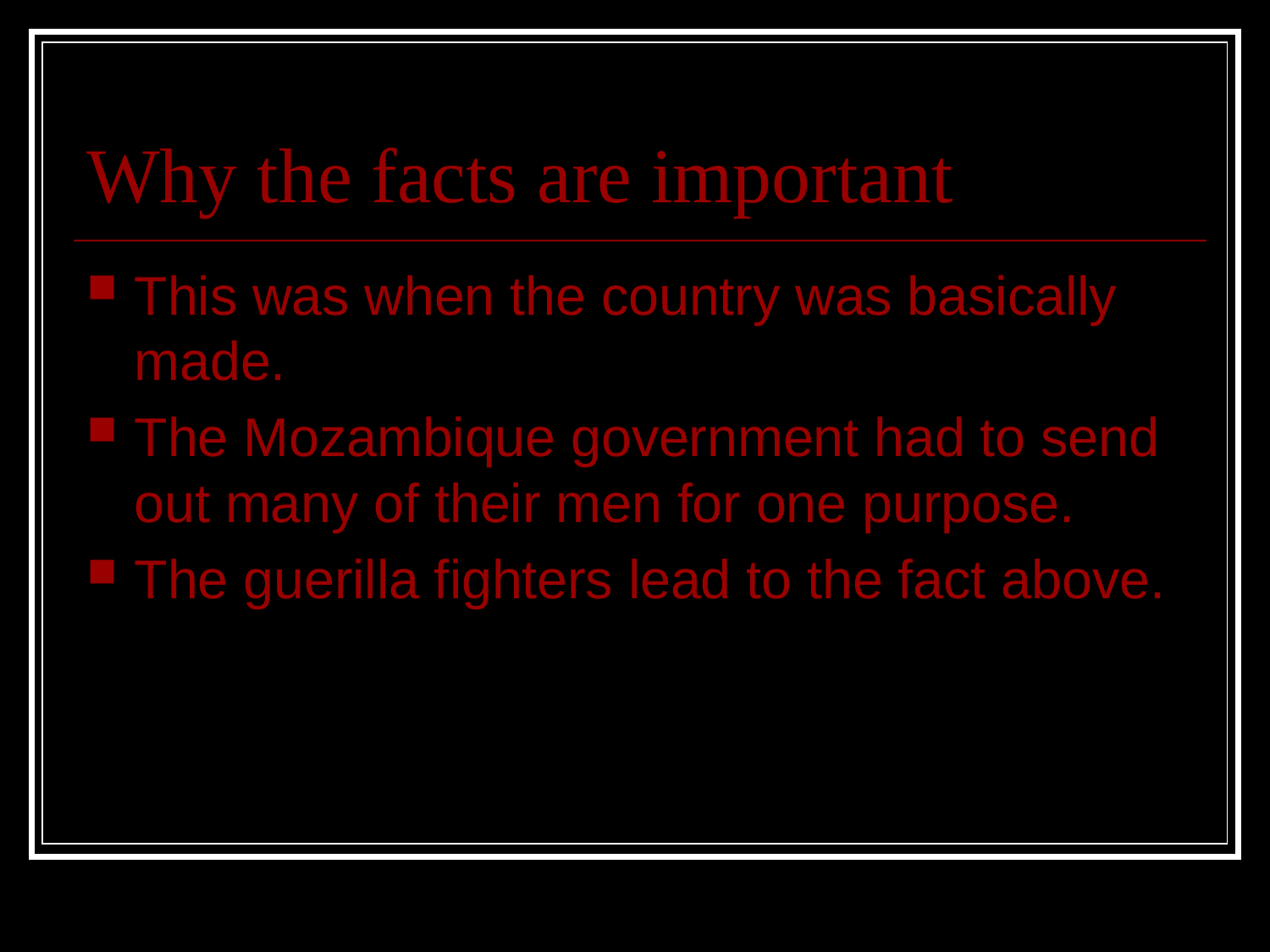

# Why the facts are important
This was when the country was basically made.
The Mozambique government had to send out many of their men for one purpose.
The guerilla fighters lead to the fact above.